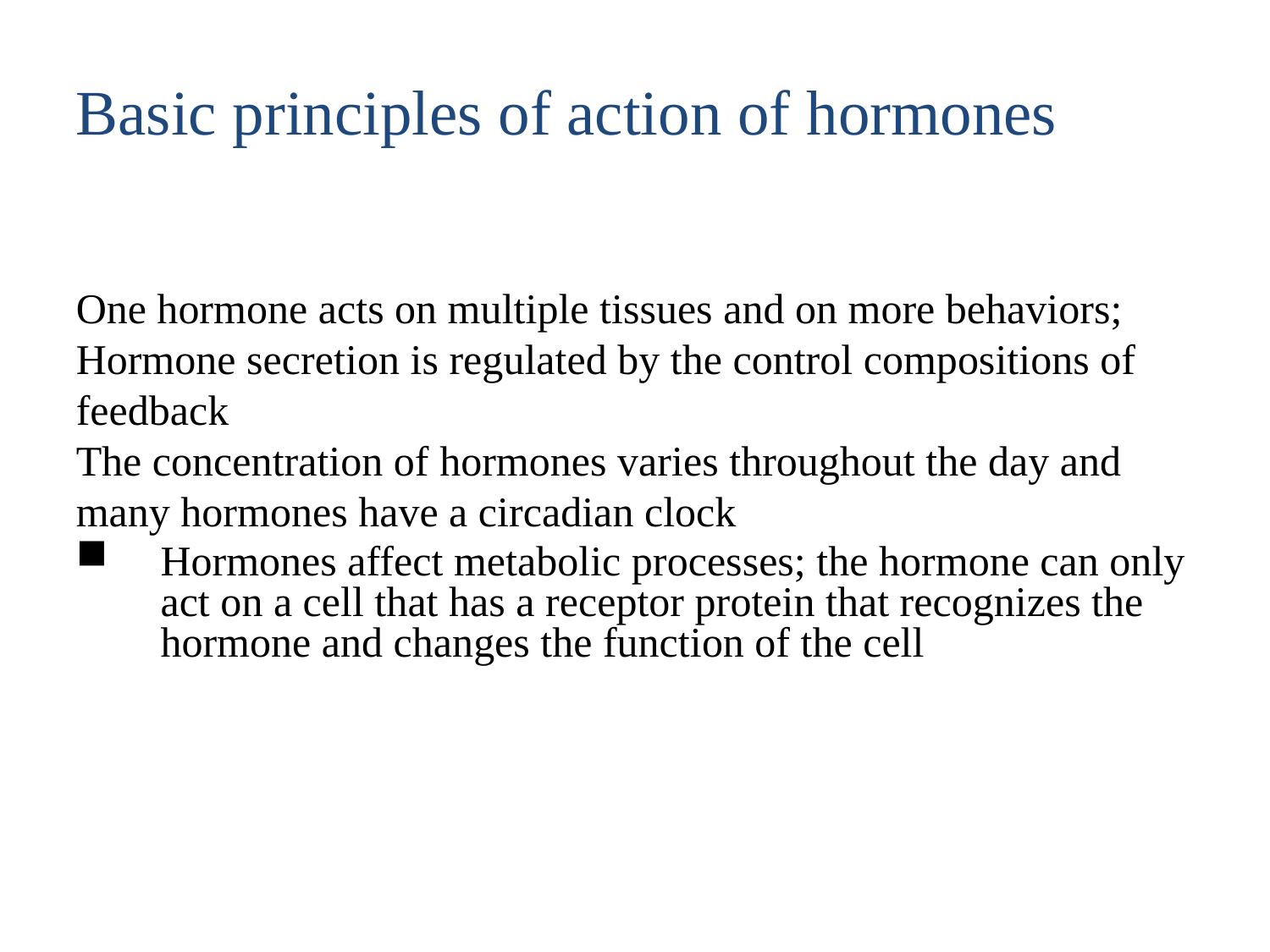

Basic principles of action of hormones

One hormone acts on multiple tissues and on more behaviors;
Hormone secretion is regulated by the control compositions of feedback
The concentration of hormones varies throughout the day and many hormones have a circadian clock
Hormones affect metabolic processes; the hormone can only act on a cell that has a receptor protein that recognizes the hormone and changes the function of the cell